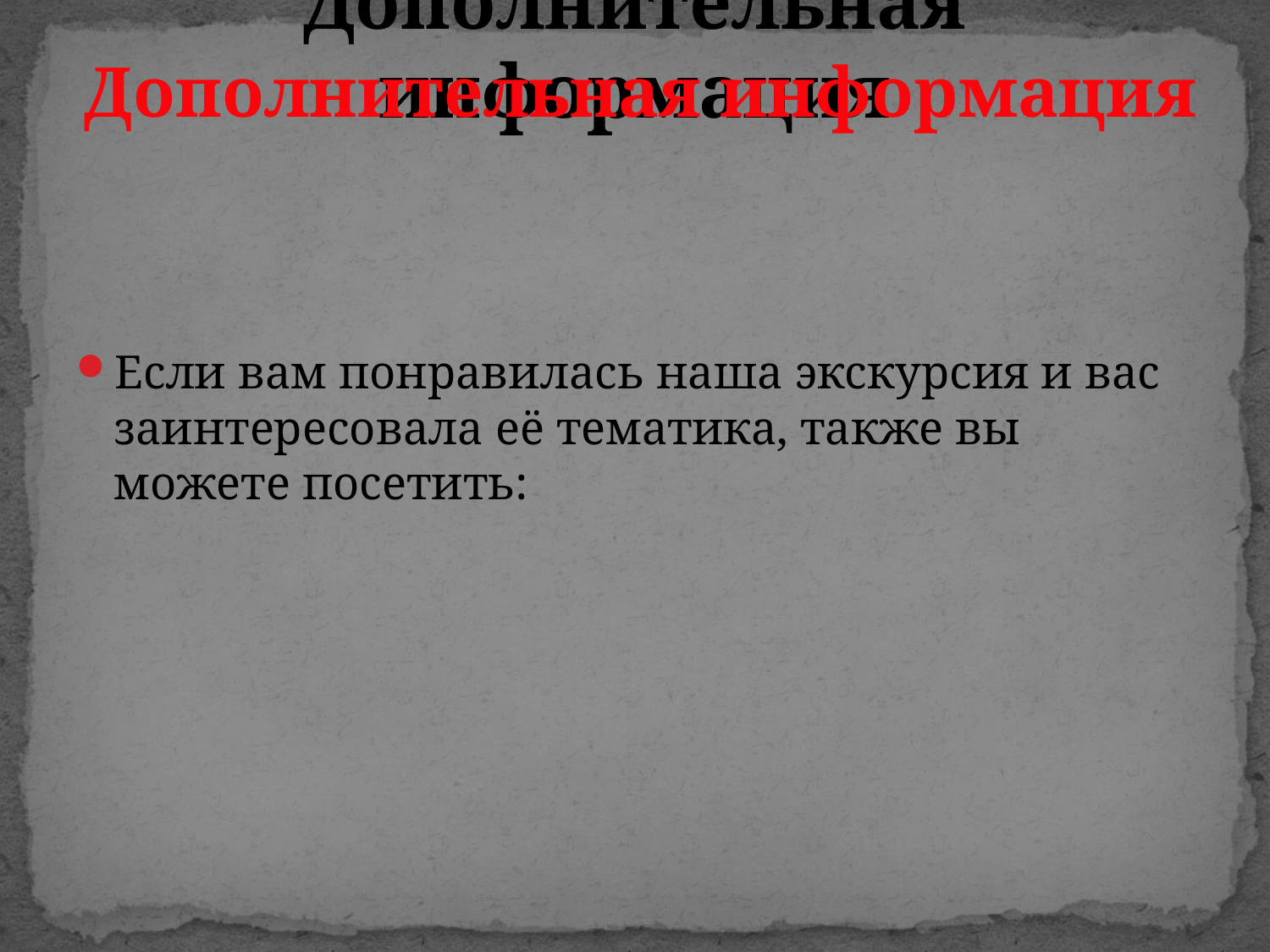

Дополнительная информация
# Дополнительная информация
Если вам понравилась наша экскурсия и вас заинтересовала её тематика, также вы можете посетить: